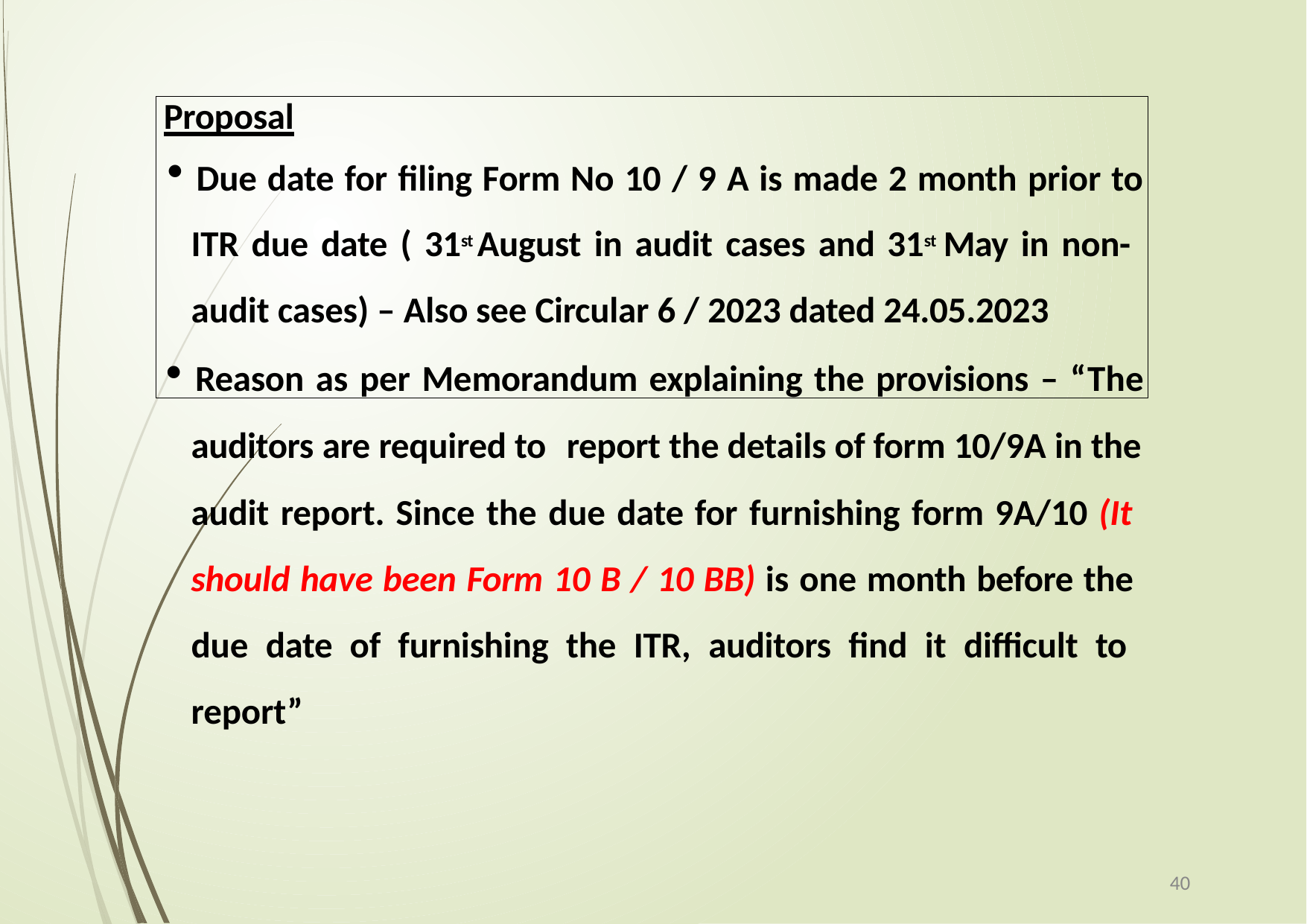

Proposal
Due date for filing Form No 10 / 9 A is made 2 month prior to
ITR due date ( 31st August in audit cases and 31st May in non-  audit cases) – Also see Circular 6 / 2023 dated 24.05.2023
Reason as per Memorandum explaining the provisions – “The
auditors are required to	report the details of form 10/9A in the
audit report. Since the due date for furnishing form 9A/10 (It  should have been Form 10 B / 10 BB) is one month before the  due date of furnishing the ITR, auditors find it difficult to  report”
40